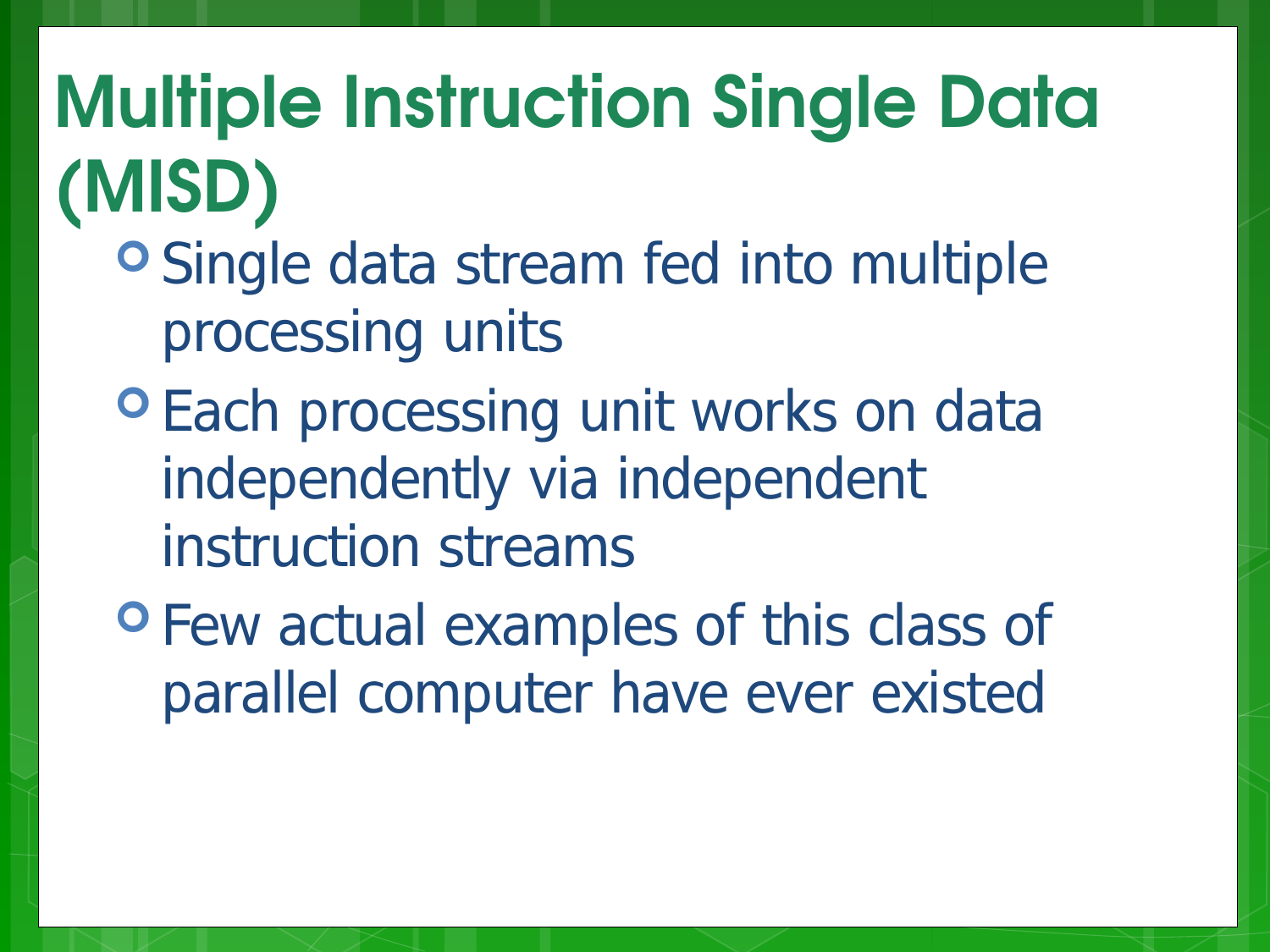

# Multiple Instruction Single Data (MISD)
Single data stream fed into multiple processing units
Each processing unit works on data independently via independent instruction streams
Few actual examples of this class of parallel computer have ever existed